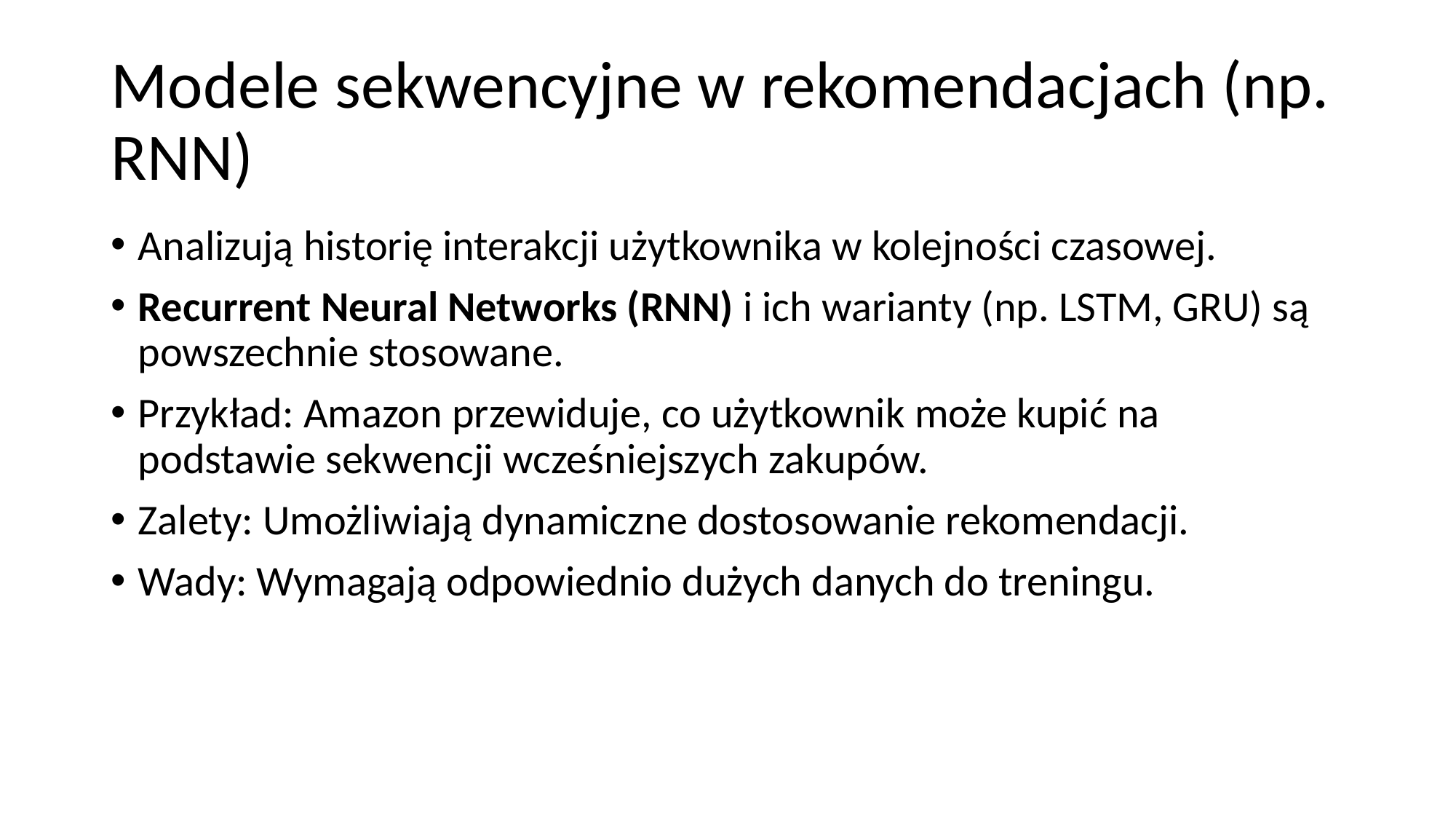

# Modele sekwencyjne w rekomendacjach (np. RNN)
Analizują historię interakcji użytkownika w kolejności czasowej.
Recurrent Neural Networks (RNN) i ich warianty (np. LSTM, GRU) są powszechnie stosowane.
Przykład: Amazon przewiduje, co użytkownik może kupić na podstawie sekwencji wcześniejszych zakupów.
Zalety: Umożliwiają dynamiczne dostosowanie rekomendacji.
Wady: Wymagają odpowiednio dużych danych do treningu.